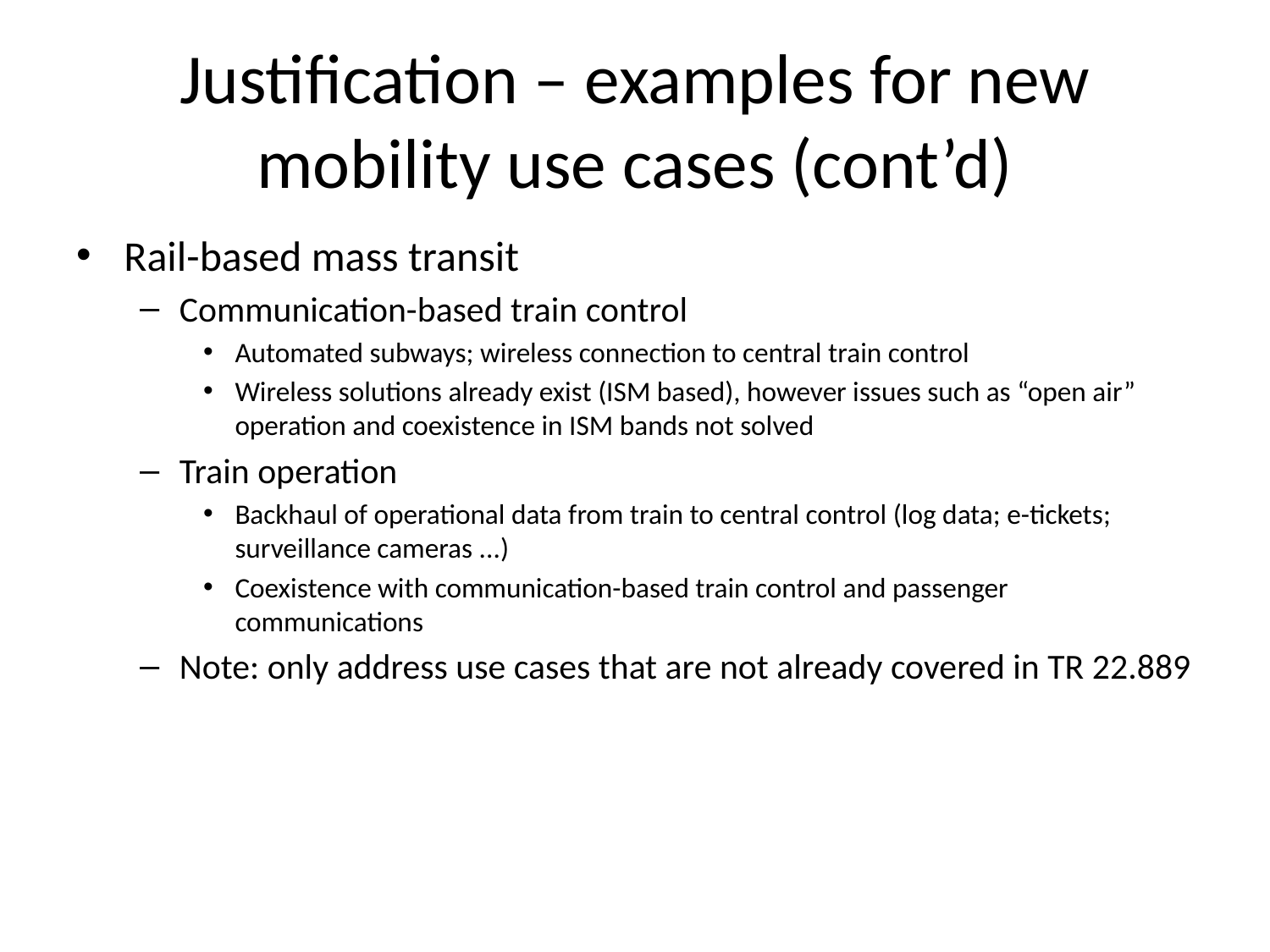

# Justification – examples for new mobility use cases (cont’d)
Rail-based mass transit
Communication-based train control
Automated subways; wireless connection to central train control
Wireless solutions already exist (ISM based), however issues such as “open air” operation and coexistence in ISM bands not solved
Train operation
Backhaul of operational data from train to central control (log data; e-tickets; surveillance cameras ...)
Coexistence with communication-based train control and passenger communications
Note: only address use cases that are not already covered in TR 22.889